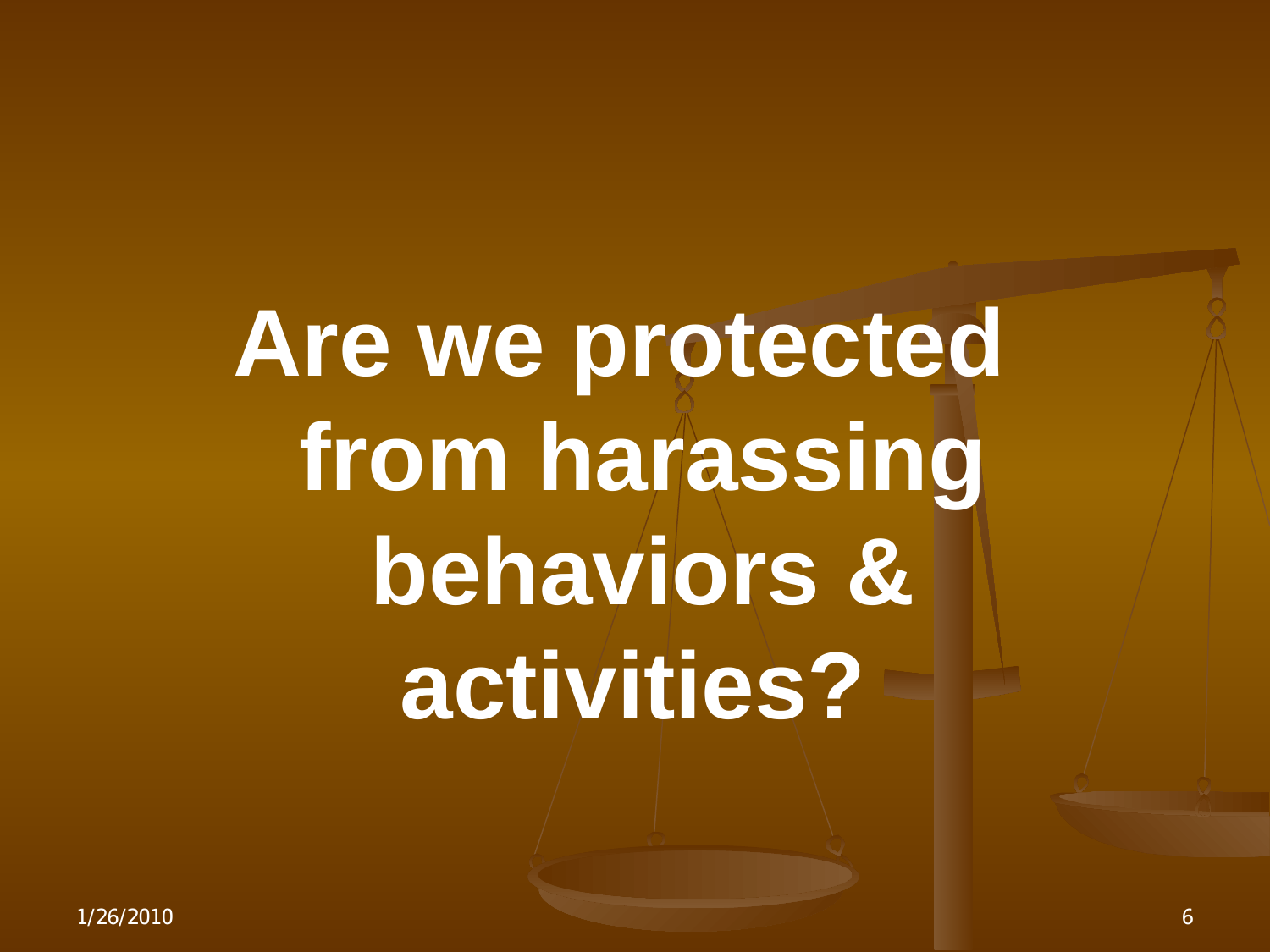

Are we protected from harassing behaviors & activities?
1/26/2010
6